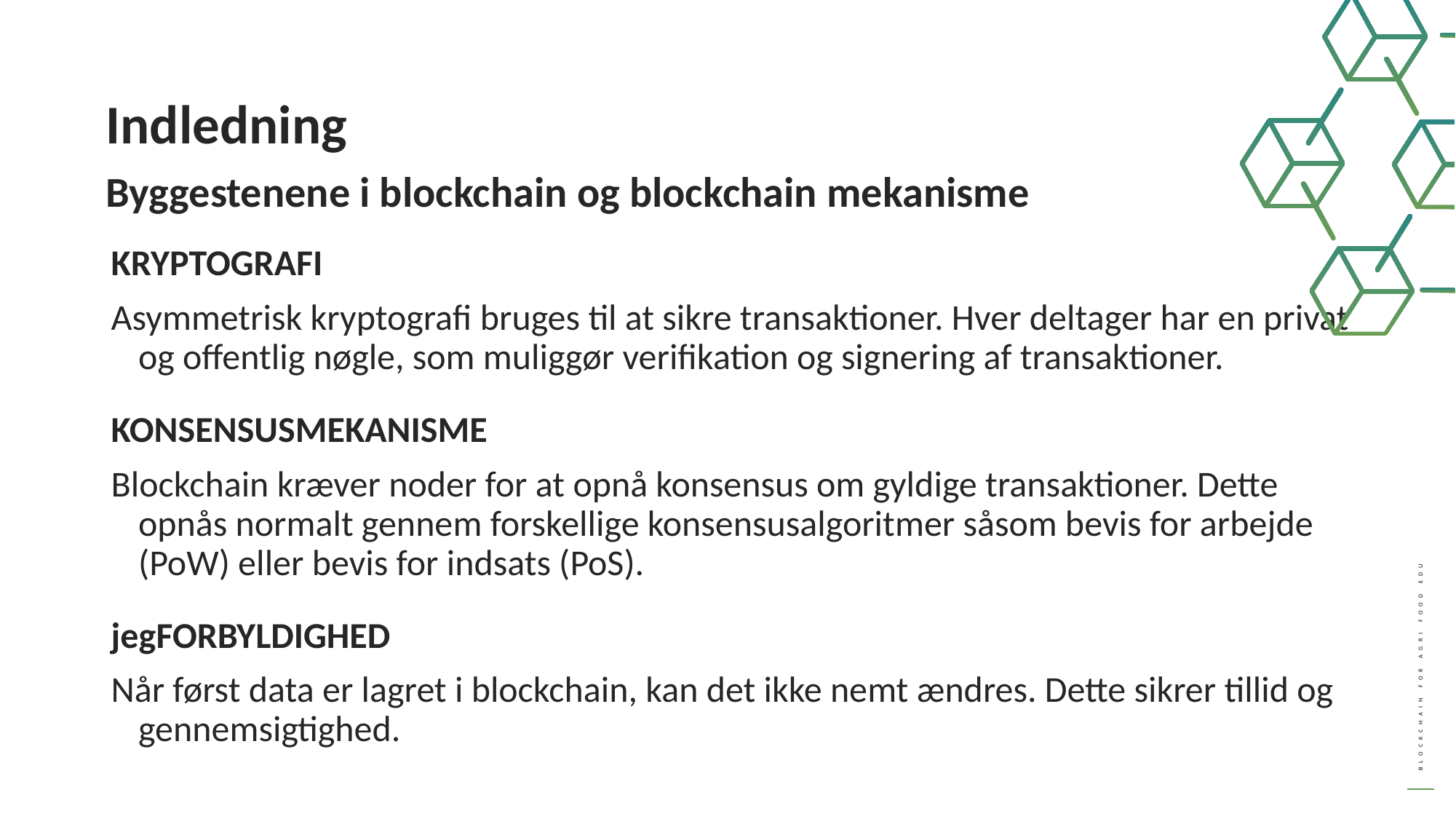

Indledning
Byggestenene i blockchain og blockchain mekanisme
KRYPTOGRAFI
Asymmetrisk kryptografi bruges til at sikre transaktioner. Hver deltager har en privat og offentlig nøgle, som muliggør verifikation og signering af transaktioner.
KONSENSUSMEKANISME
Blockchain kræver noder for at opnå konsensus om gyldige transaktioner. Dette opnås normalt gennem forskellige konsensusalgoritmer såsom bevis for arbejde (PoW) eller bevis for indsats (PoS).
jegFORBYLDIGHED
Når først data er lagret i blockchain, kan det ikke nemt ændres. Dette sikrer tillid og gennemsigtighed.